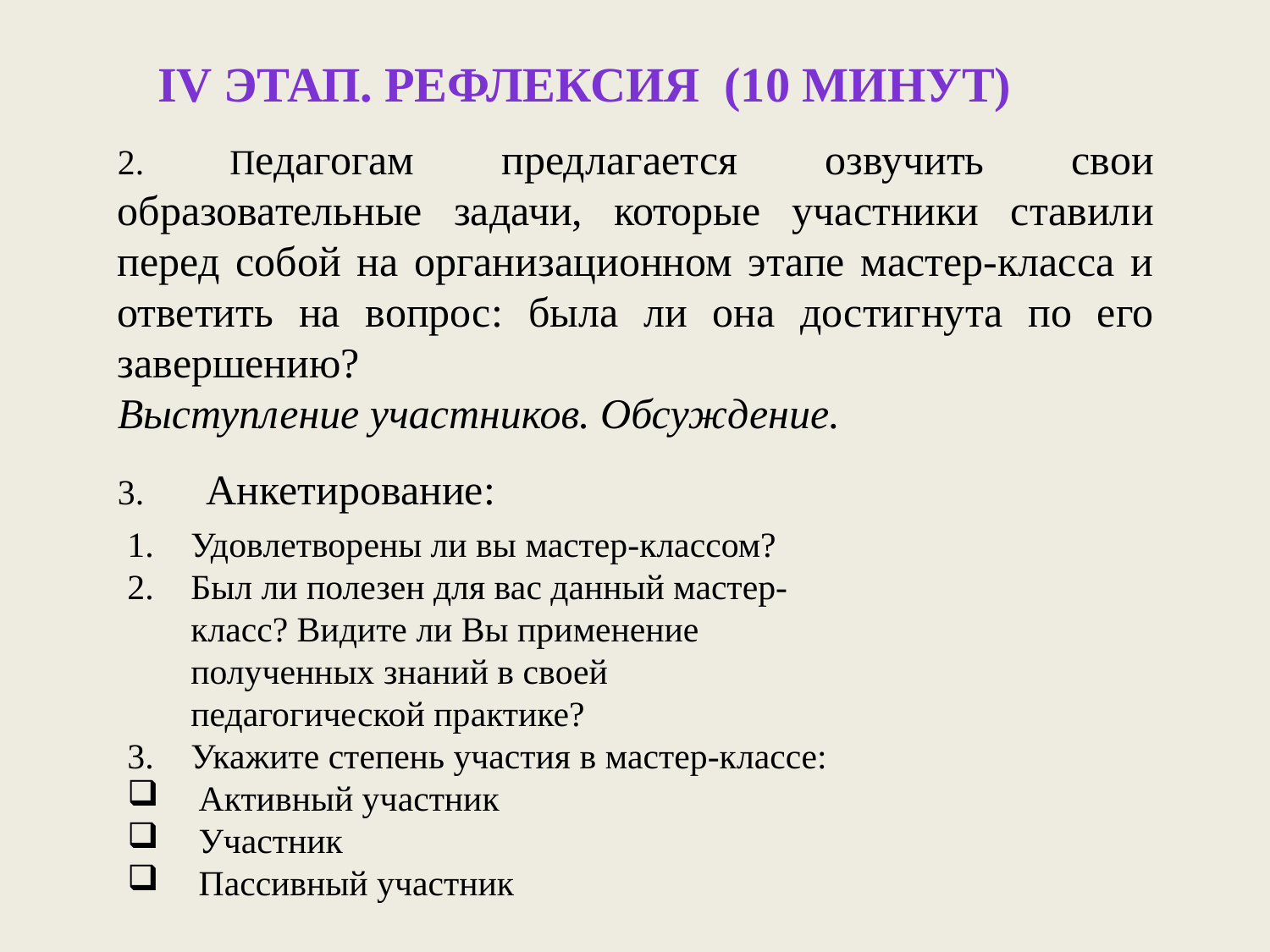

IV этап. Рефлексия  (10 минут)
2. Педагогам предлагается озвучить свои образовательные задачи, которые участники ставили перед собой на организационном этапе мастер-класса и ответить на вопрос: была ли она достигнута по его завершению?
Выступление участников. Обсуждение.
3.       Анкетирование:
Удовлетворены ли вы мастер-классом?
Был ли полезен для вас данный мастер-класс? Видите ли Вы применение полученных знаний в своей педагогической практике?
Укажите степень участия в мастер-классе:
 Активный участник
 Участник
 Пассивный участник